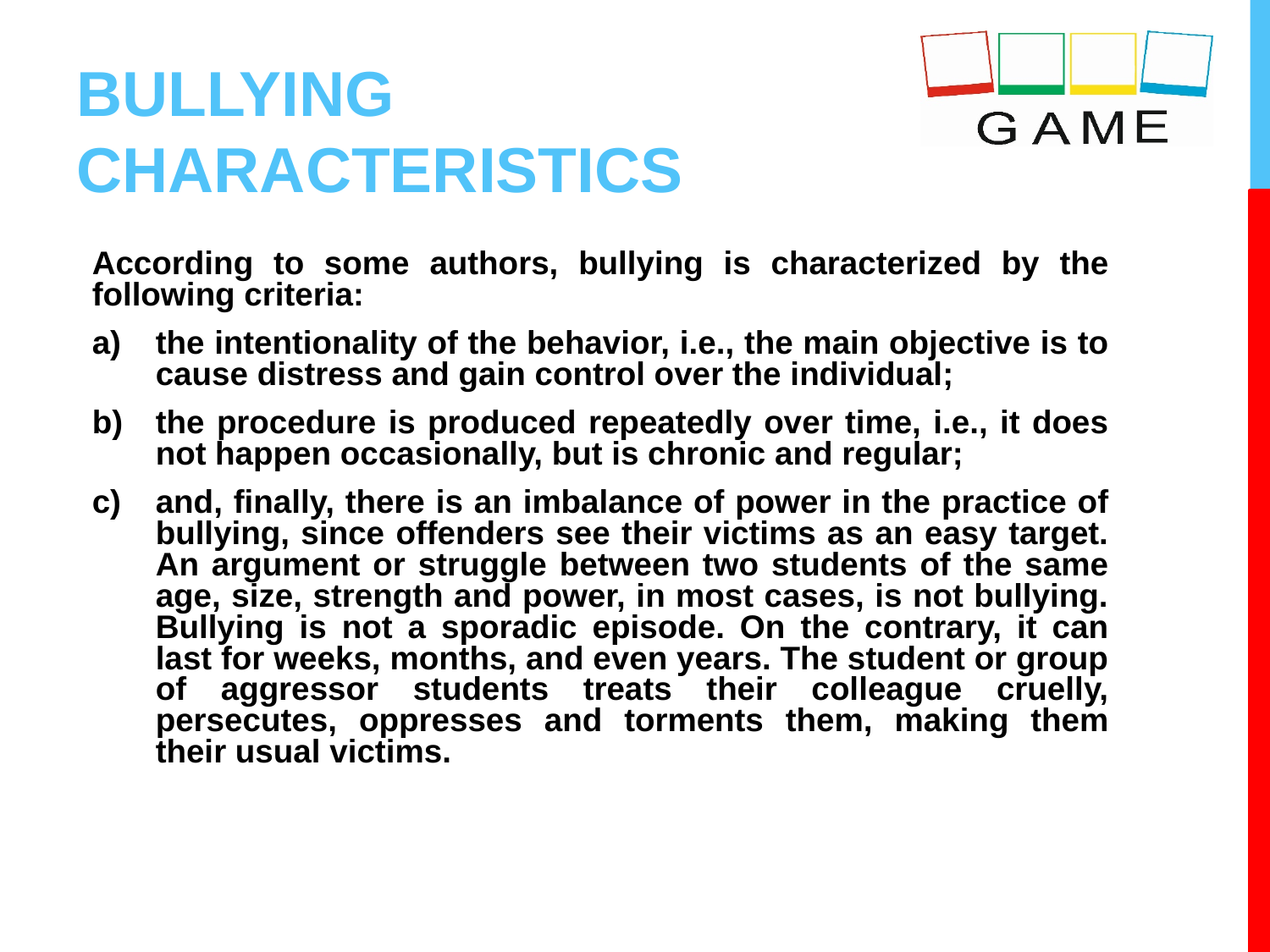

# BULLYING CHARACTERISTICS
According to some authors, bullying is characterized by the following criteria:
the intentionality of the behavior, i.e., the main objective is to cause distress and gain control over the individual;
the procedure is produced repeatedly over time, i.e., it does not happen occasionally, but is chronic and regular;
and, finally, there is an imbalance of power in the practice of bullying, since offenders see their victims as an easy target. An argument or struggle between two students of the same age, size, strength and power, in most cases, is not bullying. Bullying is not a sporadic episode. On the contrary, it can last for weeks, months, and even years. The student or group of aggressor students treats their colleague cruelly, persecutes, oppresses and torments them, making them their usual victims.